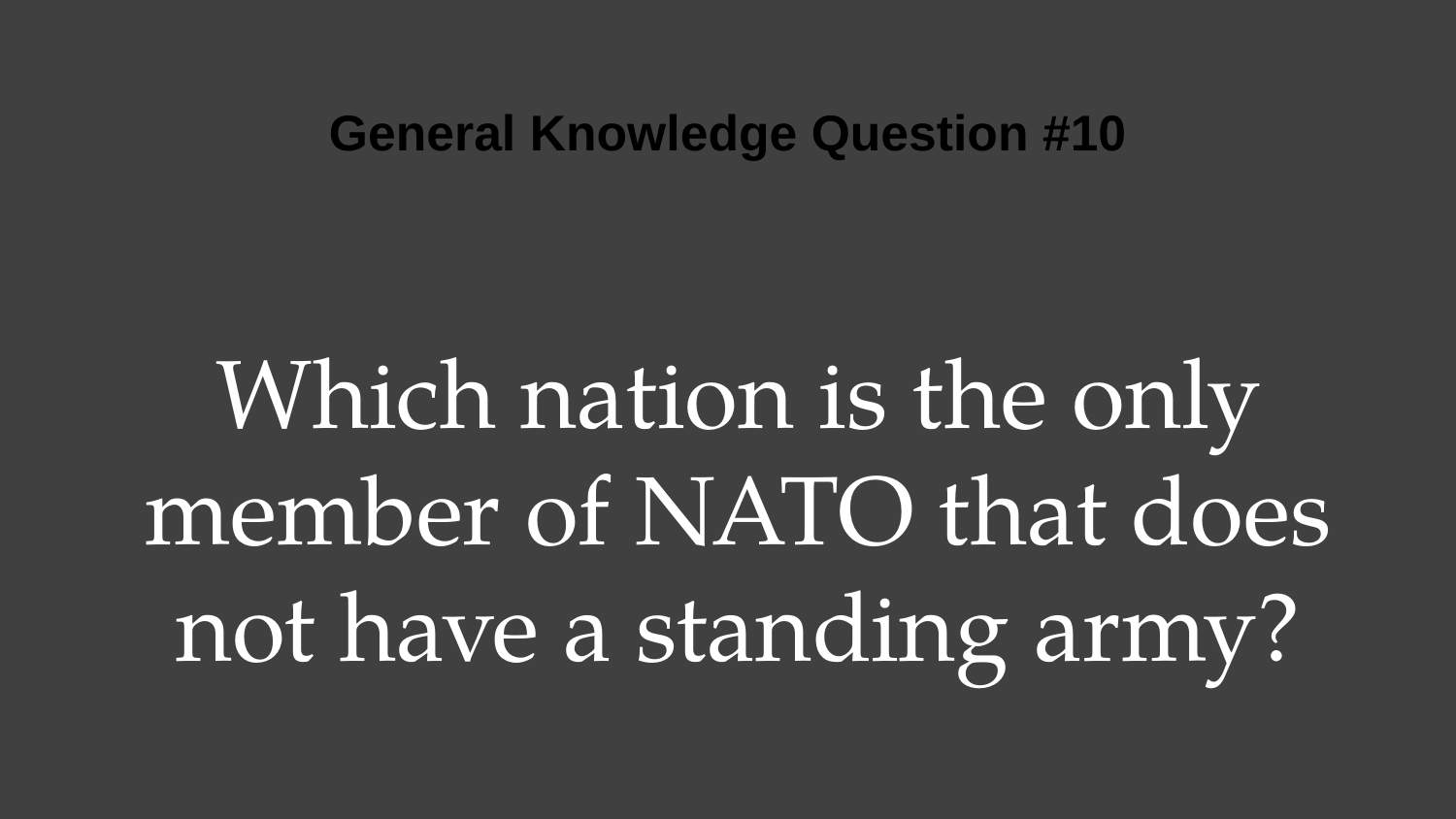

# General Knowledge Question #10
Which nation is the only member of NATO that does not have a standing army?